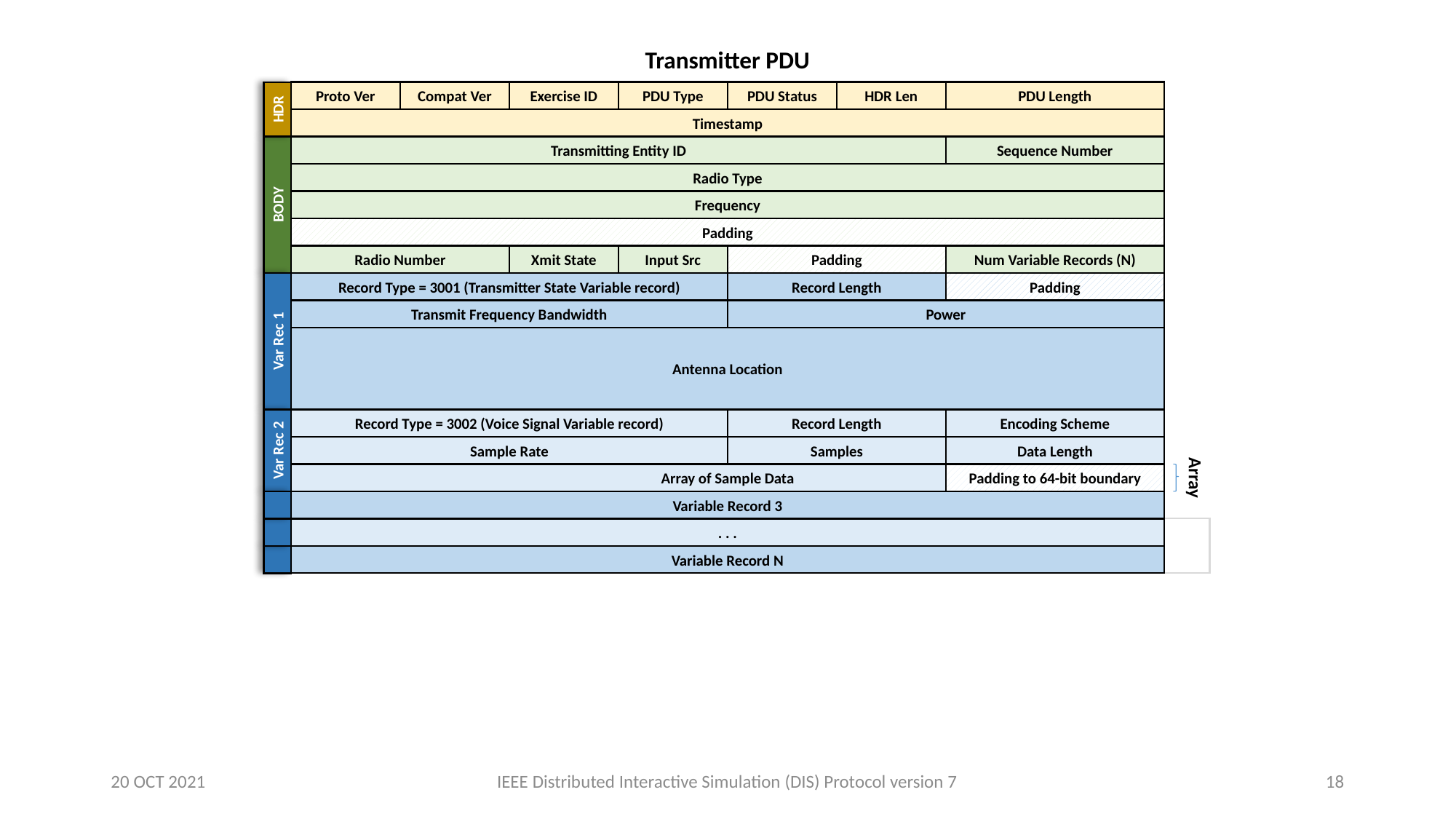

Transmitter PDU
Proto Ver
Compat Ver
Exercise ID
PDU Type
PDU Status
HDR Len
PDU Length
HDR
Timestamp
Transmitting Entity ID
Sequence Number
Radio Type
BODY
Frequency
Padding
Radio Number
Xmit State
Input Src
Padding
Num Variable Records (N)
Record Type = 3001 (Transmitter State Variable record)
Record Length
Padding
Transmit Frequency Bandwidth
Power
Var Rec 1
Antenna Location
Record Type = 3002 (Voice Signal Variable record)
Record Length
Encoding Scheme
Var Rec 2
Sample Rate
Samples
Data Length
Array of Sample Data
Padding to 64-bit boundary
Array

Variable Record 3

. . .

Variable Record N
20 OCT 2021
IEEE Distributed Interactive Simulation (DIS) Protocol version 7
18